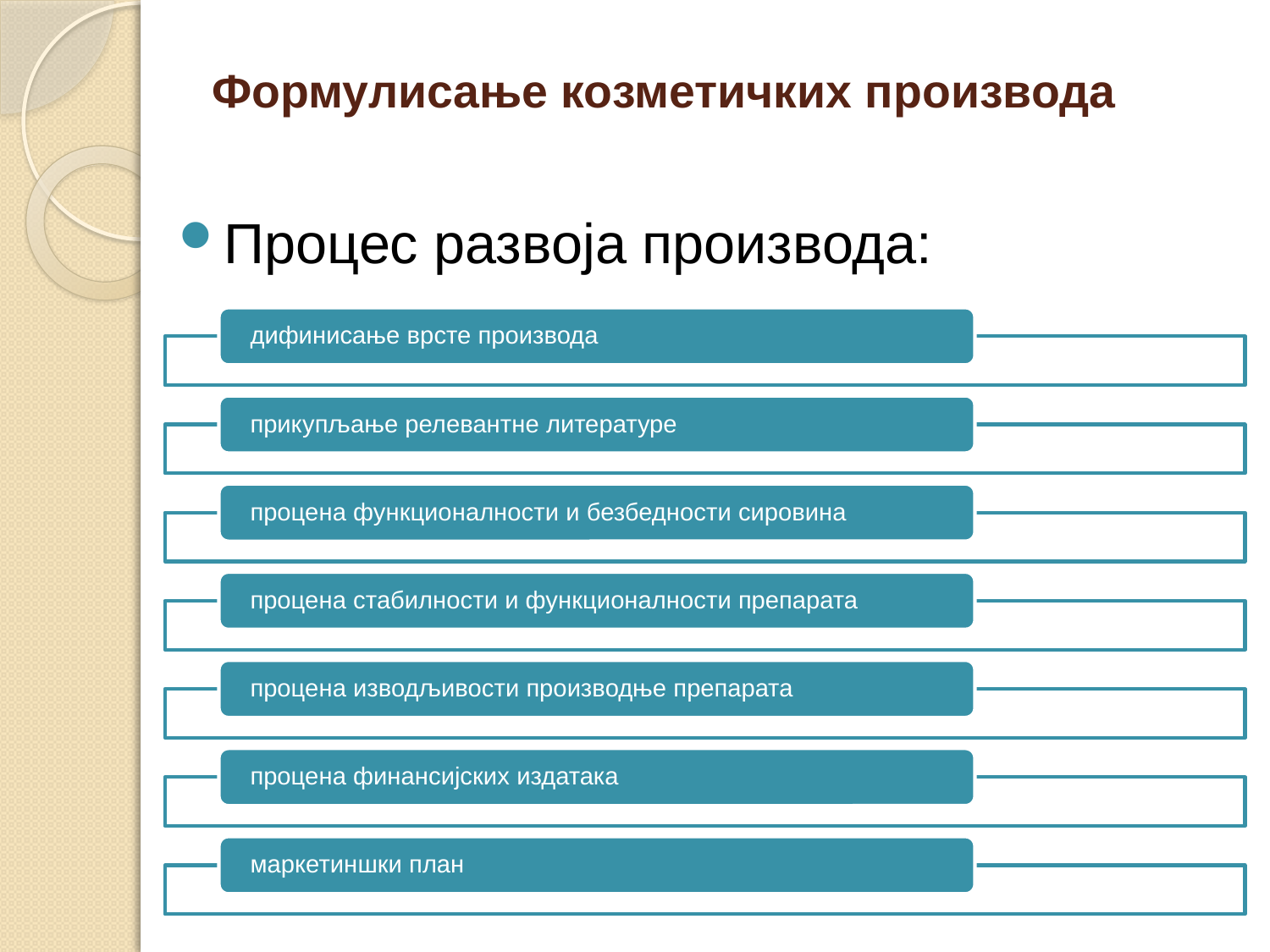

# Формулисање козметичких производа
Процес развоја производа:

дифинисање врсте производа
прикупљање релeвантне литературе
процена функционалности и безбедности сировина
процена стабилности и функционалности препарата
процена изводљивости производње препарата
процена финансијских издатака
маркетиншки план